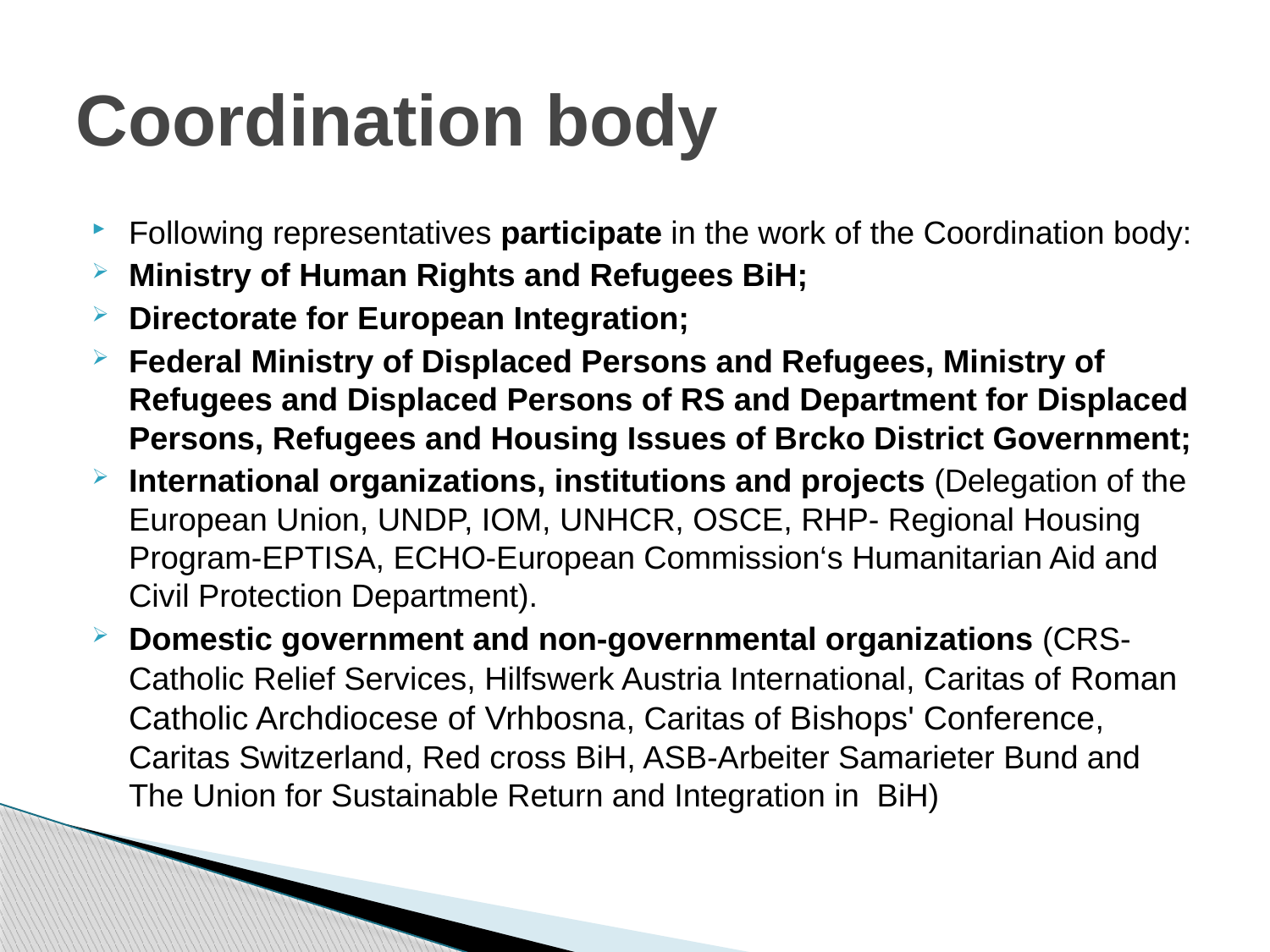

# Coordination body
Following representatives participate in the work of the Coordination body:
Ministry of Human Rights and Refugees BiH;
Directorate for European Integration;
Federal Ministry of Displaced Persons and Refugees, Ministry of Refugees and Displaced Persons of RS and Department for Displaced Persons, Refugees and Housing Issues of Brcko District Government;
International organizations, institutions and projects (Delegation of the European Union, UNDP, IOM, UNHCR, OSCE, RHP- Regional Housing Program-EPTISA, ECHO-European Commission‘s Humanitarian Aid and Civil Protection Department).
Domestic government and non-governmental organizations (CRS-Catholic Relief Services, Hilfswerk Austria International, Caritas of Roman Catholic Archdiocese of Vrhbosna, Caritas of Bishops' Conference, Caritas Switzerland, Red cross BiH, ASB-Arbeiter Samarieter Bund and The Union for Sustainable Return and Integration in  BiH)